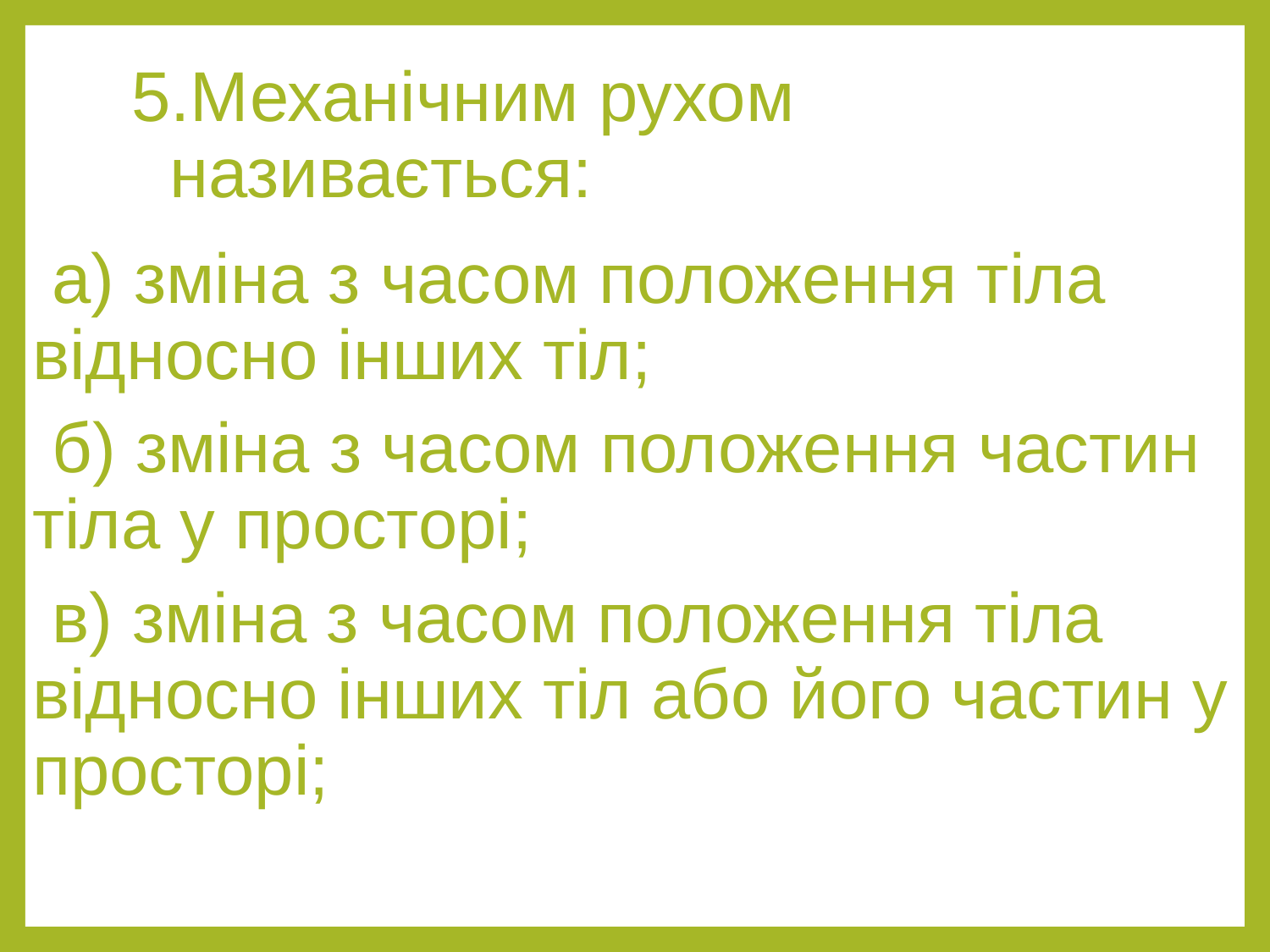

# 5.Механічним рухом називається:
 а) зміна з часом положення тіла відносно інших тіл;
 б) зміна з часом положення частин тіла у просторі;
 в) зміна з часом положення тіла відносно інших тіл або його частин у просторі;